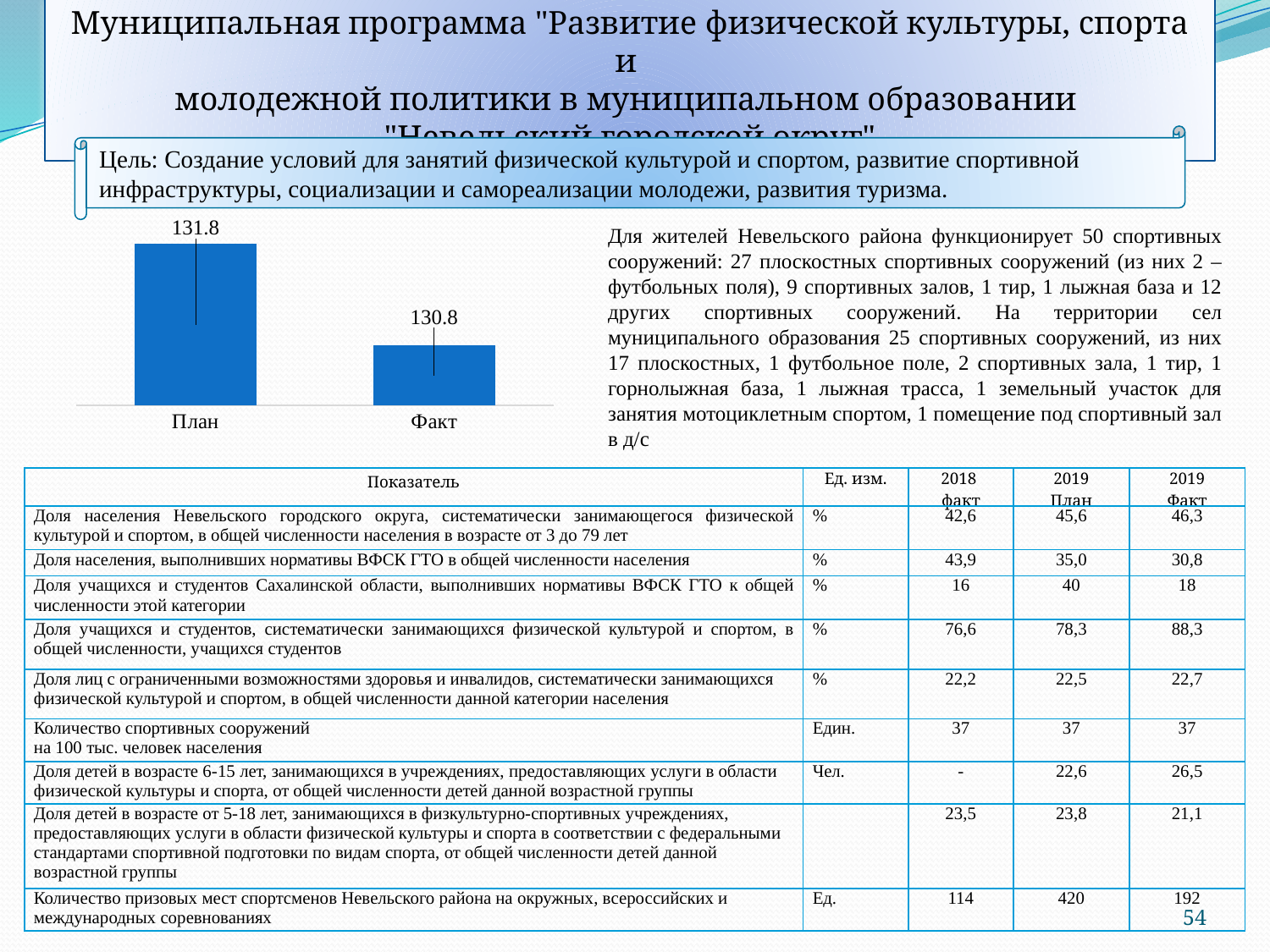

Муниципальная программа "Развитие физической культуры, спорта и
молодежной политики в муниципальном образовании
"Невельский городской округ"
Цель: Создание условий для занятий физической культурой и спортом, развитие спортивной инфраструктуры, социализации и самореализации молодежи, развития туризма.

### Chart

| Category | Столбец1 |
|---|---|
| План | 131.8 |
| Факт | 130.8 |
Для жителей Невельского района функционирует 50 спортивных сооружений: 27 плоскостных спортивных сооружений (из них 2 – футбольных поля), 9 спортивных залов, 1 тир, 1 лыжная база и 12 других спортивных сооружений. На территории сел муниципального образования 25 спортивных сооружений, из них 17 плоскостных, 1 футбольное поле, 2 спортивных зала, 1 тир, 1 горнолыжная база, 1 лыжная трасса, 1 земельный участок для занятия мотоциклетным спортом, 1 помещение под спортивный зал в д/с
| Показатель | Ед. изм. | 2018 факт | 2019 План | 2019 Факт |
| --- | --- | --- | --- | --- |
| Доля населения Невельского городского округа, систематически занимающегося физической культурой и спортом, в общей численности населения в возрасте от 3 до 79 лет | % | 42,6 | 45,6 | 46,3 |
| Доля населения, выполнивших нормативы ВФСК ГТО в общей численности населения | % | 43,9 | 35,0 | 30,8 |
| Доля учащихся и студентов Сахалинской области, выполнивших нормативы ВФСК ГТО к общей численности этой категории | % | 16 | 40 | 18 |
| Доля учащихся и студентов, систематически занимающихся физической культурой и спортом, в общей численности, учащихся студентов | % | 76,6 | 78,3 | 88,3 |
| Доля лиц с ограниченными возможностями здоровья и инвалидов, систематически занимающихся физической культурой и спортом, в общей численности данной категории населения | % | 22,2 | 22,5 | 22,7 |
| Количество спортивных сооружений на 100 тыс. человек населения | Един. | 37 | 37 | 37 |
| Доля детей в возрасте 6-15 лет, занимающихся в учреждениях, предоставляющих услуги в области физической культуры и спорта, от общей численности детей данной возрастной группы | Чел. | - | 22,6 | 26,5 |
| Доля детей в возрасте от 5-18 лет, занимающихся в физкультурно-спортивных учреждениях, предоставляющих услуги в области физической культуры и спорта в соответствии с федеральными стандартами спортивной подготовки по видам спорта, от общей численности детей данной возрастной группы |  | 23,5 | 23,8 | 21,1 |
| Количество призовых мест спортсменов Невельского района на окружных, всероссийских и международных соревнованиях | Ед. | 114 | 420 | 192 |
54